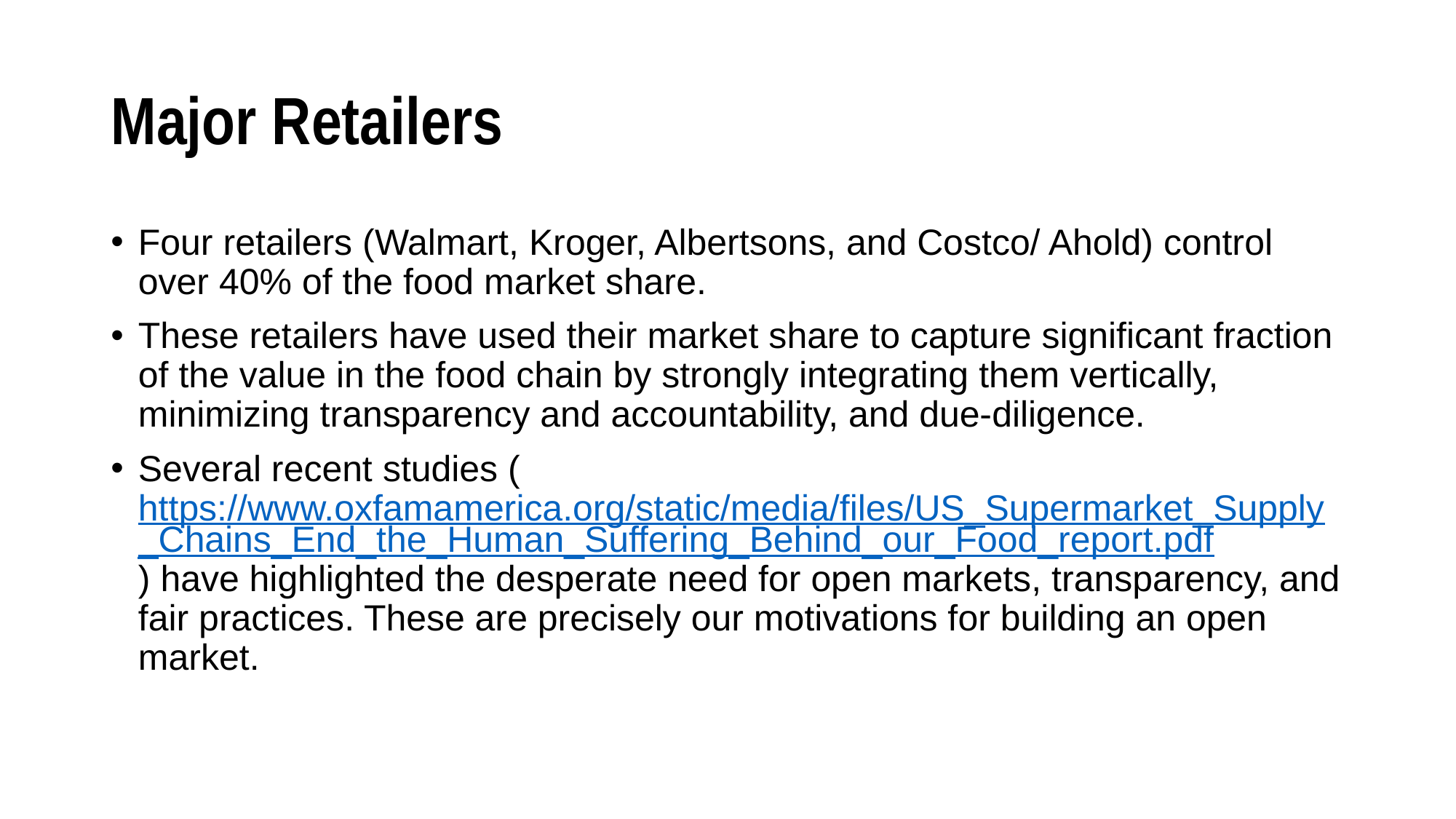

# Major Retailers
Four retailers (Walmart, Kroger, Albertsons, and Costco/ Ahold) control over 40% of the food market share.
These retailers have used their market share to capture significant fraction of the value in the food chain by strongly integrating them vertically, minimizing transparency and accountability, and due-diligence.
Several recent studies (https://www.oxfamamerica.org/static/media/files/US_Supermarket_Supply_Chains_End_the_Human_Suffering_Behind_our_Food_report.pdf) have highlighted the desperate need for open markets, transparency, and fair practices. These are precisely our motivations for building an open market.